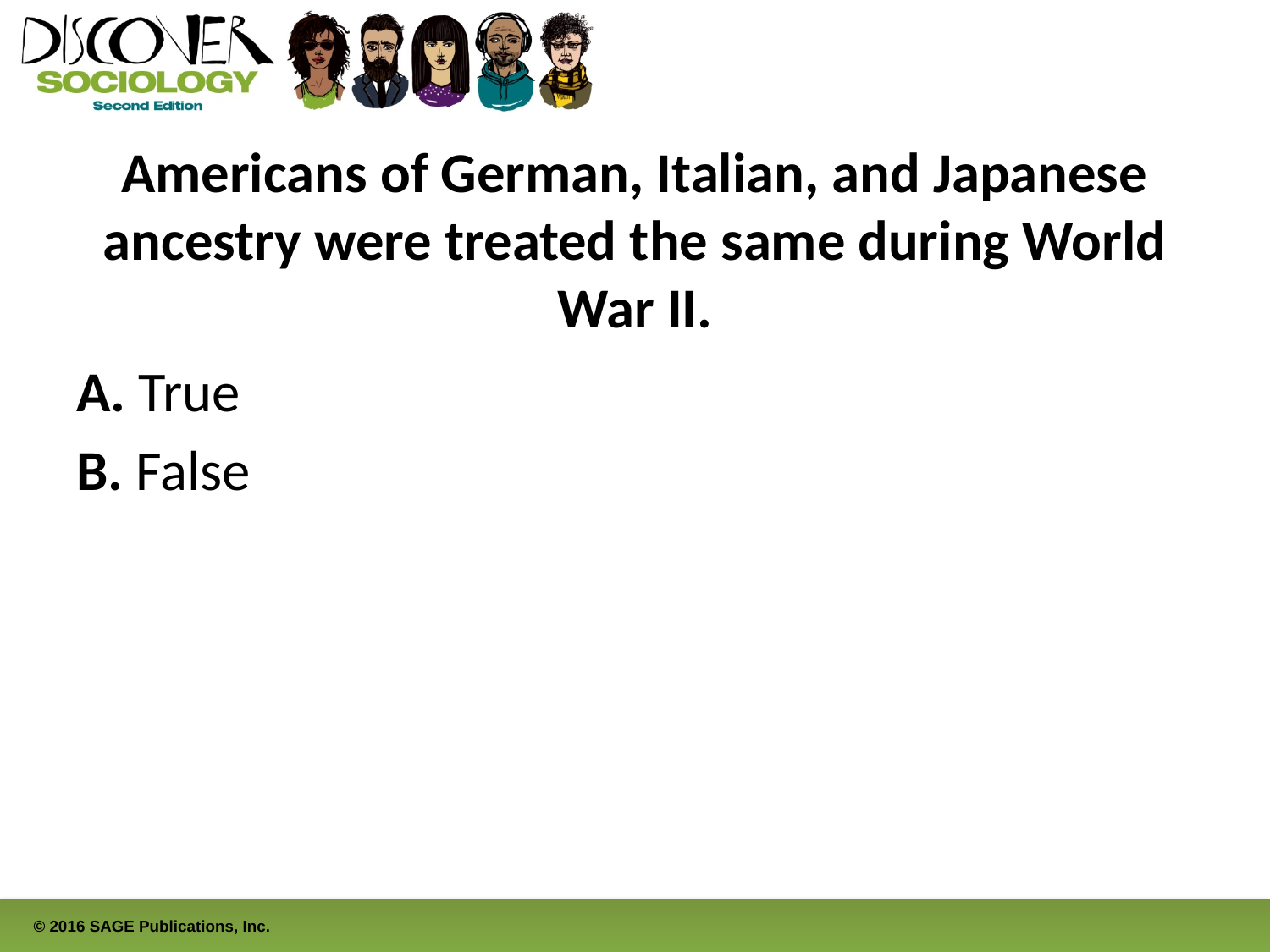

# Americans of German, Italian, and Japanese ancestry were treated the same during World War II.
A. True
B. False